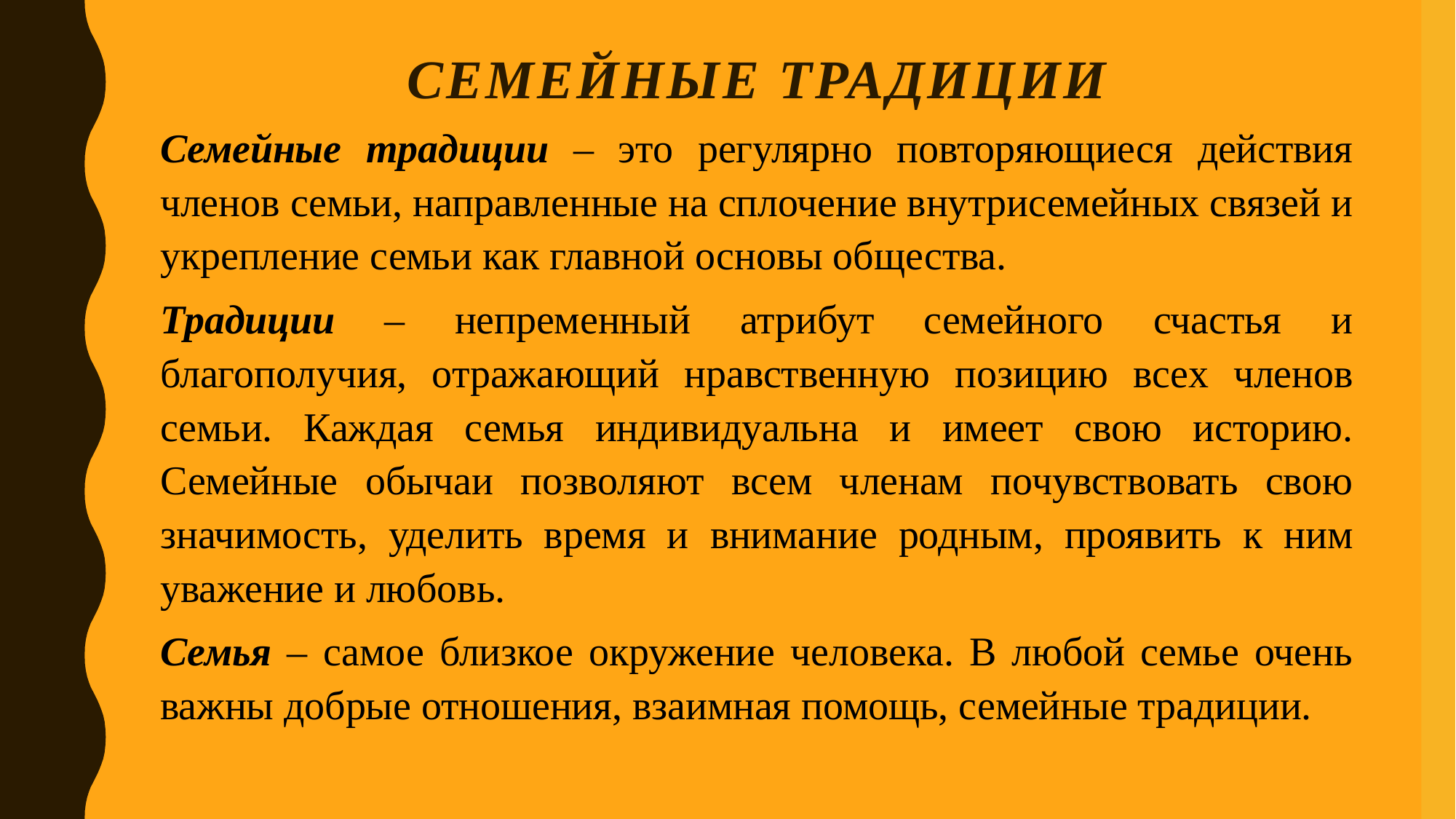

# Семейные традиции
Семейные традиции – это регулярно повторяющиеся действия членов семьи, направленные на сплочение внутрисемейных связей и укрепление семьи как главной основы общества.
Традиции – непременный атрибут семейного счастья и благополучия, отражающий нравственную позицию всех членов семьи. Каждая семья индивидуальна и имеет свою историю. Семейные обычаи позволяют всем членам почувствовать свою значимость, уделить время и внимание родным, проявить к ним уважение и любовь.
Семья – самое близкое окружение человека. В любой семье очень важны добрые отношения, взаимная помощь, семейные традиции.